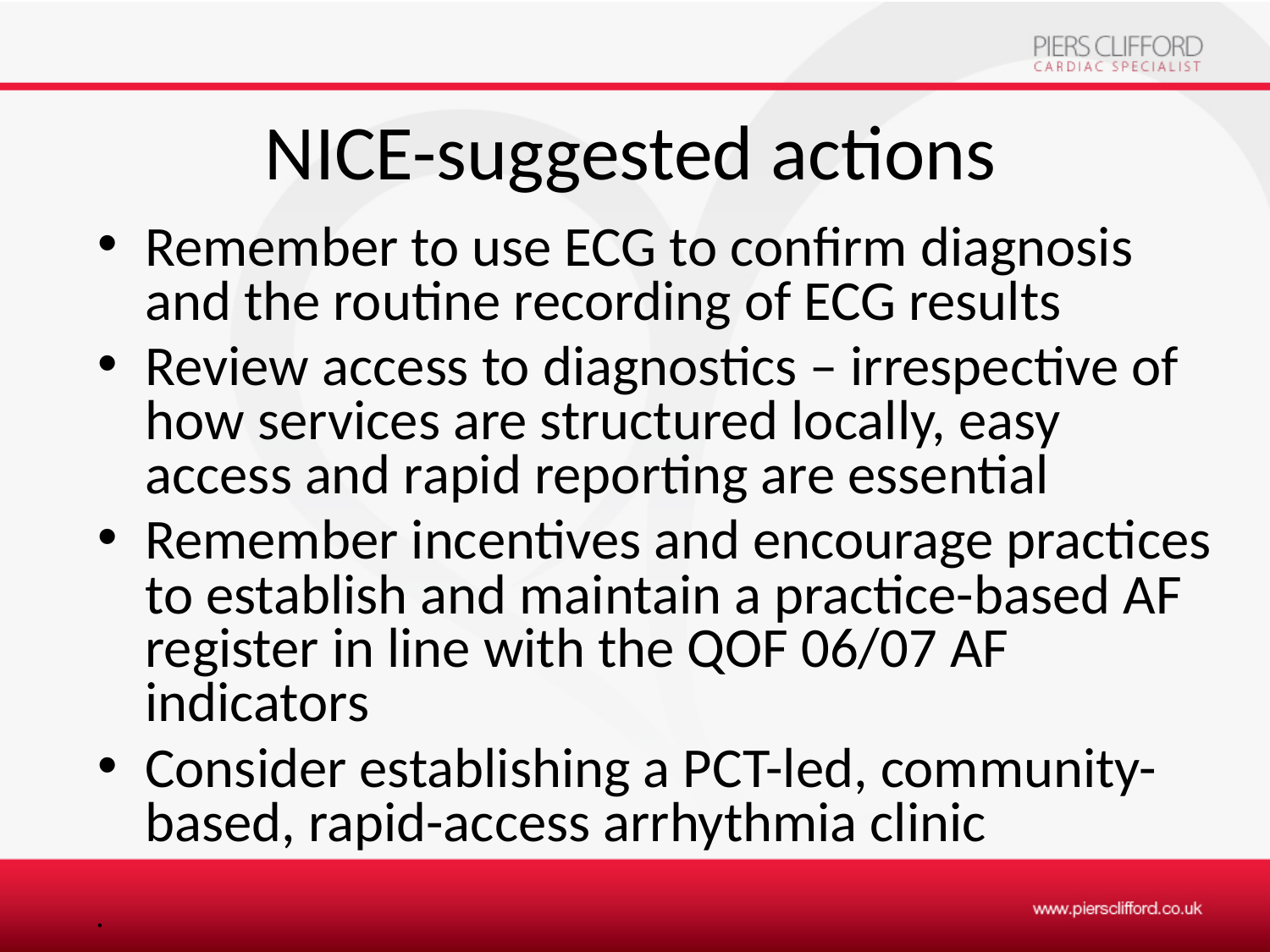

# NICE-suggested actions
Remember to use ECG to confirm diagnosis and the routine recording of ECG results
Review access to diagnostics – irrespective of how services are structured locally, easy access and rapid reporting are essential
Remember incentives and encourage practices to establish and maintain a practice-based AF register in line with the QOF 06/07 AF indicators
Consider establishing a PCT-led, community-based, rapid-access arrhythmia clinic